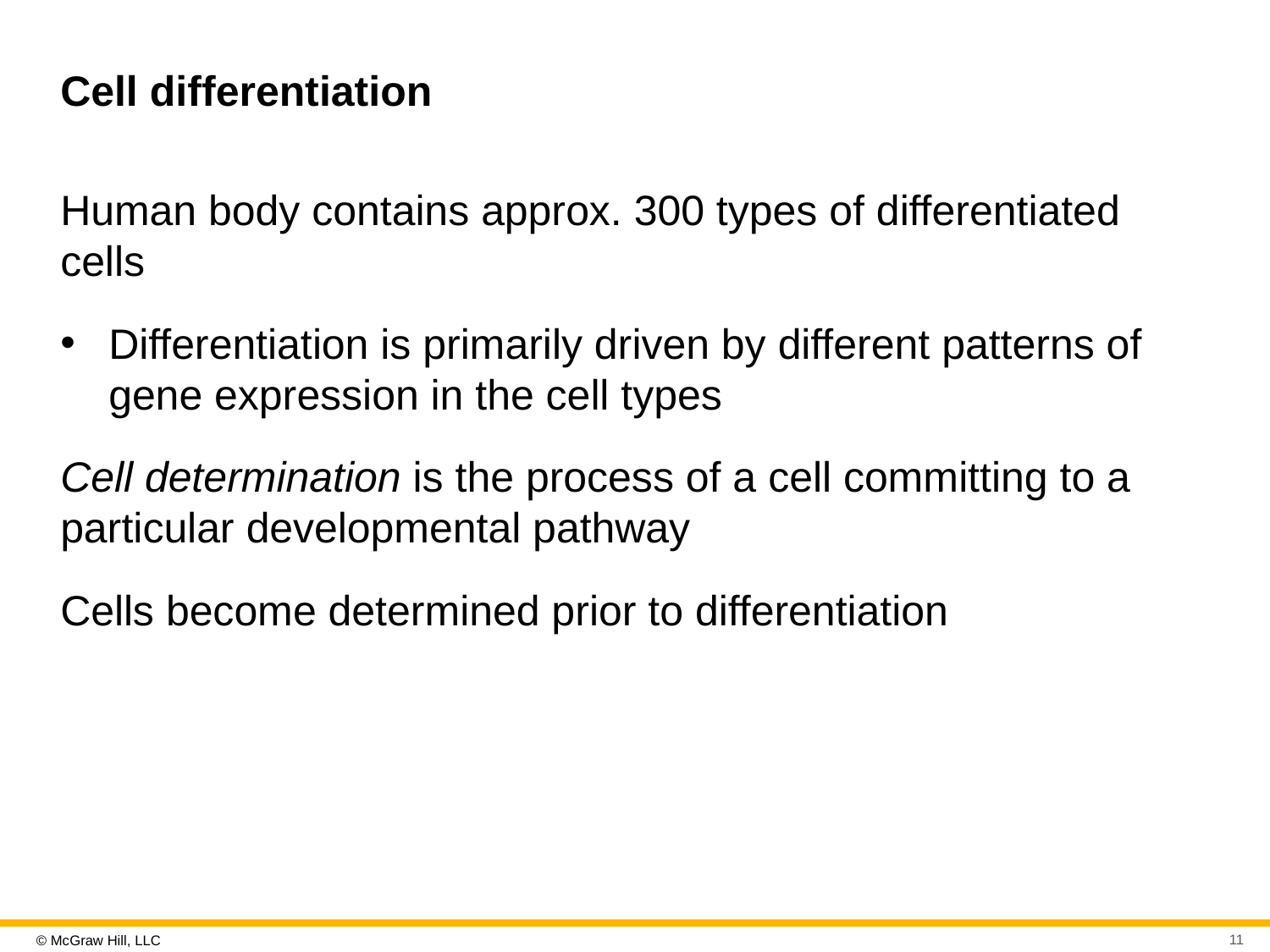

# Cell differentiation
Human body contains approx. 300 types of differentiated cells
Differentiation is primarily driven by different patterns of gene expression in the cell types
Cell determination is the process of a cell committing to a particular developmental pathway
Cells become determined prior to differentiation
11